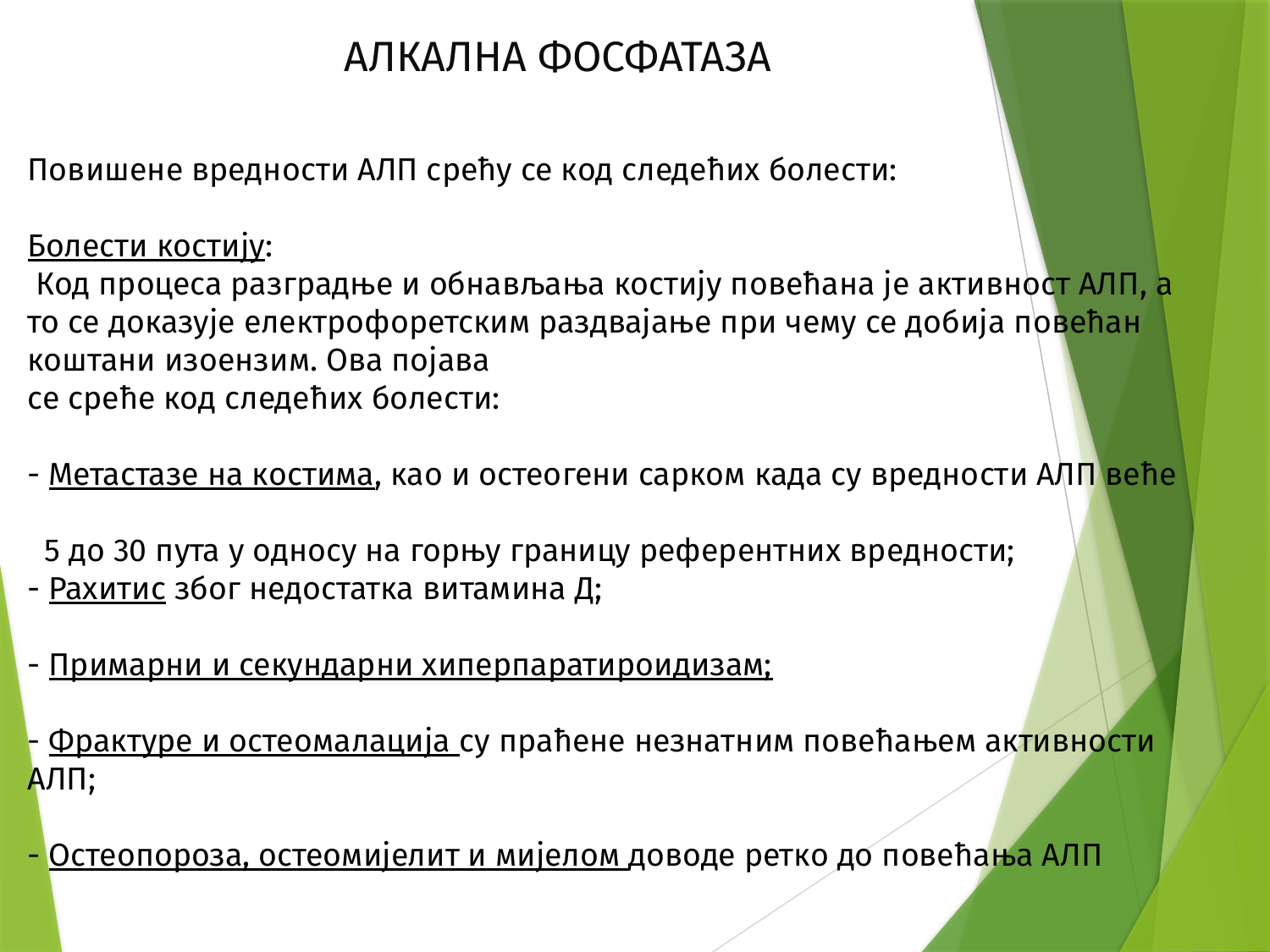

АЛКАЛНА ФОСФАТАЗА
Повишене вредности АЛП срећу се код следећих болести:
Болести костију:
 Код процеса разградње и обнављања костију повећана је активност АЛП, а то се доказује електрофоретским раздвајање при чему се добија повећан коштани изоензим. Ова појава
се среће код следећих болести:
- Метастазе на костима, као и остеогени сарком када су вредности АЛП веће
  5 до 30 пута у односу на горњу границу референтних вредности;
- Рахитис због недостатка витамина Д;

- Примарни и секундарни хиперпаратироидизам;
- Фрактуре и остеомалација су праћене незнатним повећањем активности АЛП;
- Остеопороза, остеомијелит и мијелом доводе ретко до повећања АЛП